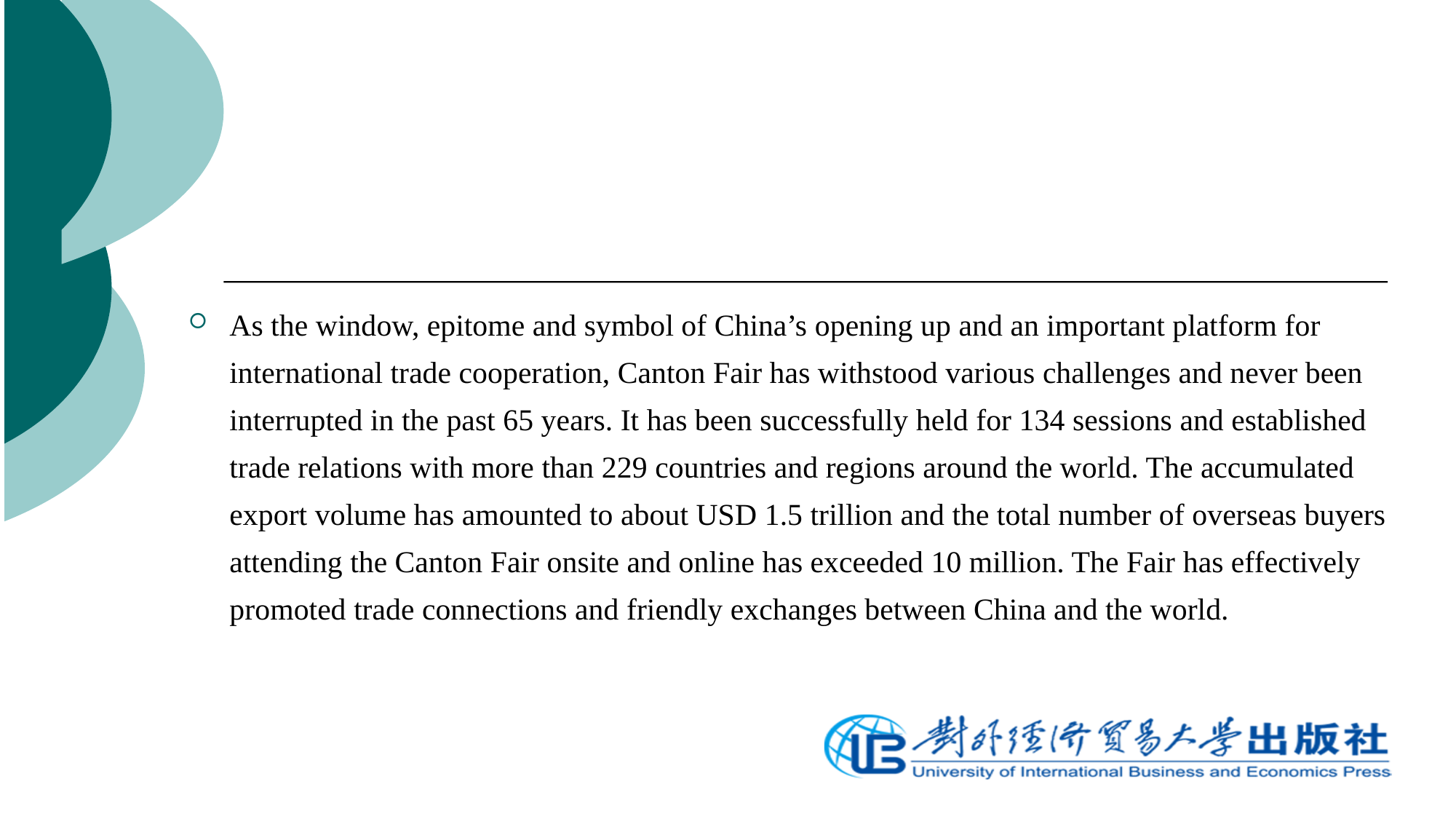

As the window, epitome and symbol of China’s opening up and an important platform for international trade cooperation, Canton Fair has withstood various challenges and never been interrupted in the past 65 years. It has been successfully held for 134 sessions and established trade relations with more than 229 countries and regions around the world. The accumulated export volume has amounted to about USD 1.5 trillion and the total number of overseas buyers attending the Canton Fair onsite and online has exceeded 10 million. The Fair has effectively promoted trade connections and friendly exchanges between China and the world.